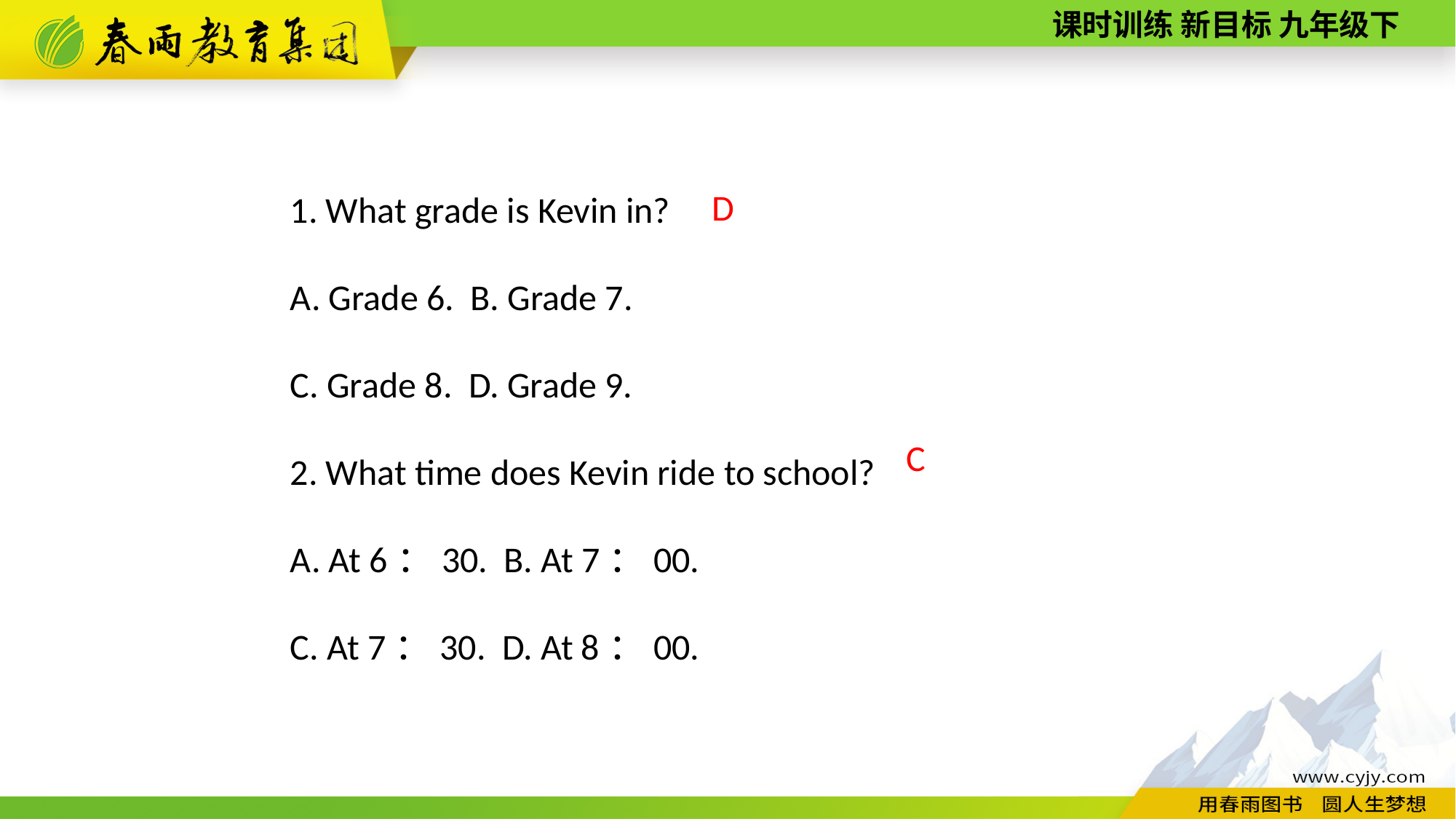

1. What grade is Kevin in?
A. Grade 6.  B. Grade 7.
C. Grade 8.  D. Grade 9.
2. What time does Kevin ride to school?
A. At 6：30.  B. At 7：00.
C. At 7：30.  D. At 8：00.
D
C